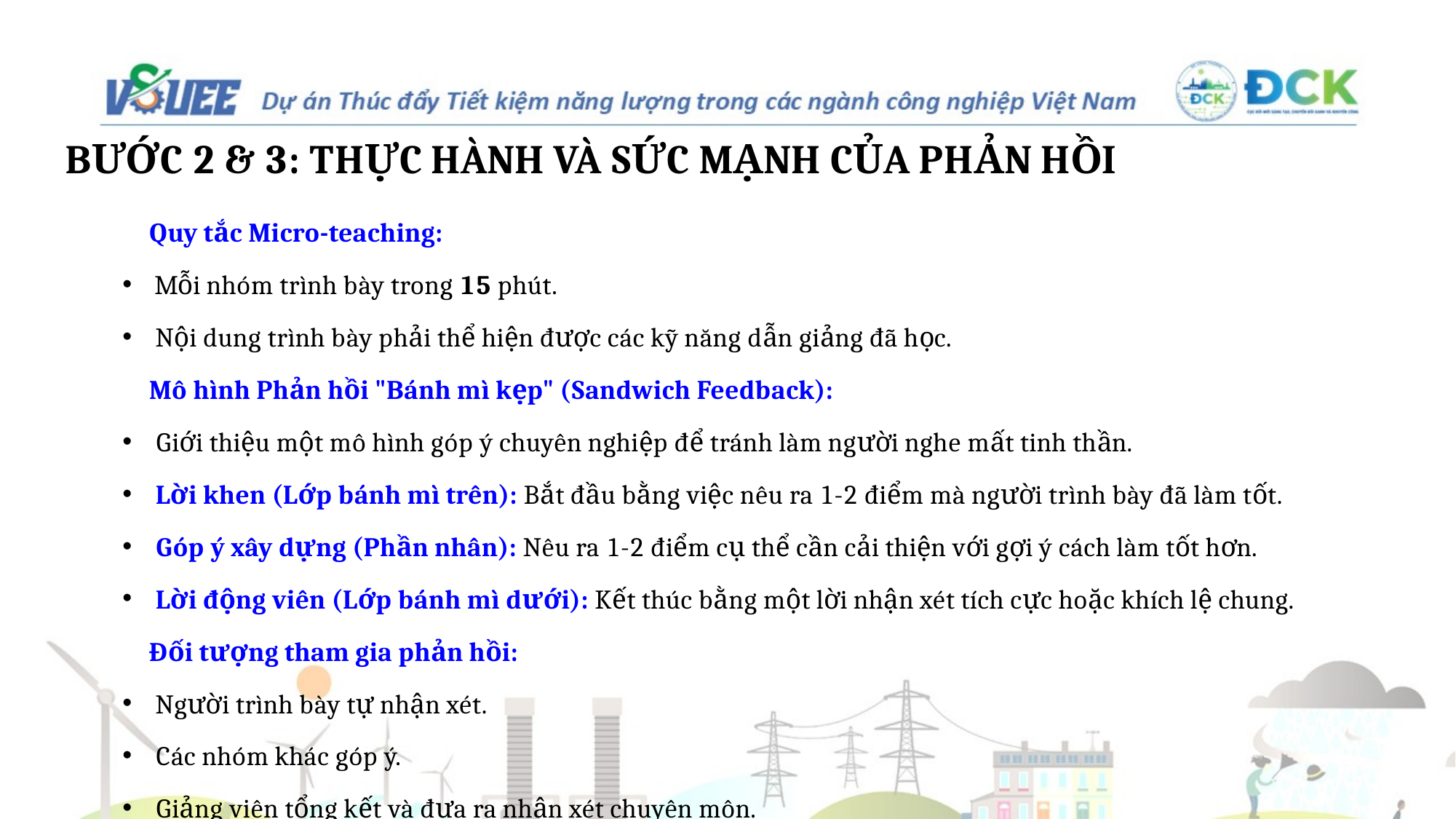

# BƯỚC 2 & 3: THỰC HÀNH VÀ SỨC MẠNH CỦA PHẢN HỒI
Quy tắc Micro-teaching:
Mỗi nhóm trình bày trong 15 phút.
Nội dung trình bày phải thể hiện được các kỹ năng dẫn giảng đã học.
Mô hình Phản hồi "Bánh mì kẹp" (Sandwich Feedback):
Giới thiệu một mô hình góp ý chuyên nghiệp để tránh làm người nghe mất tinh thần.
Lời khen (Lớp bánh mì trên): Bắt đầu bằng việc nêu ra 1-2 điểm mà người trình bày đã làm tốt.
Góp ý xây dựng (Phần nhân): Nêu ra 1-2 điểm cụ thể cần cải thiện với gợi ý cách làm tốt hơn.
Lời động viên (Lớp bánh mì dưới): Kết thúc bằng một lời nhận xét tích cực hoặc khích lệ chung.
Đối tượng tham gia phản hồi:
Người trình bày tự nhận xét.
Các nhóm khác góp ý.
Giảng viên tổng kết và đưa ra nhận xét chuyên môn.